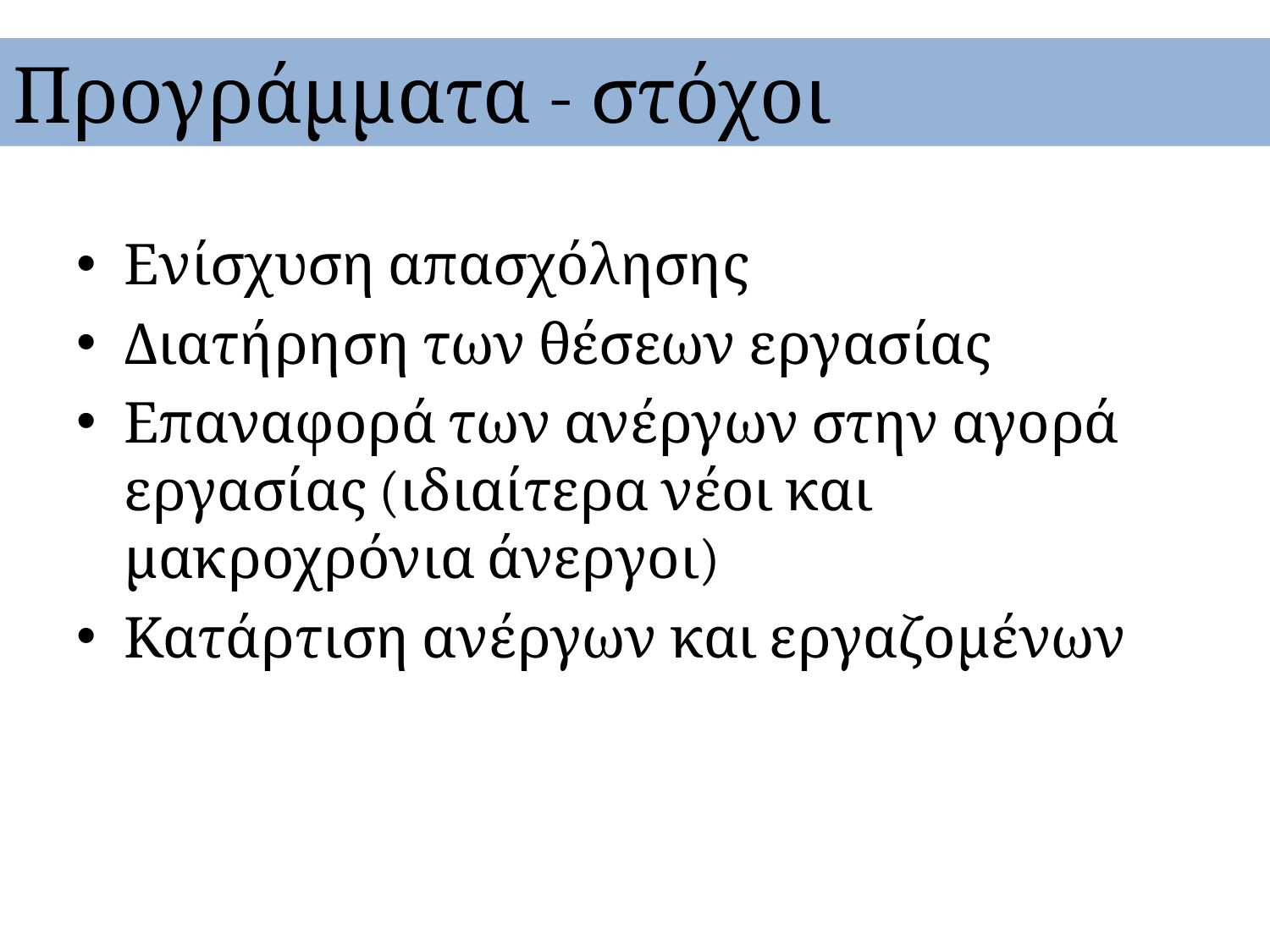

Προγράμματα - στόχοι
Ενίσχυση απασχόλησης
Διατήρηση των θέσεων εργασίας
Επαναφορά των ανέργων στην αγορά εργασίας (ιδιαίτερα νέοι και μακροχρόνια άνεργοι)
Κατάρτιση ανέργων και εργαζομένων